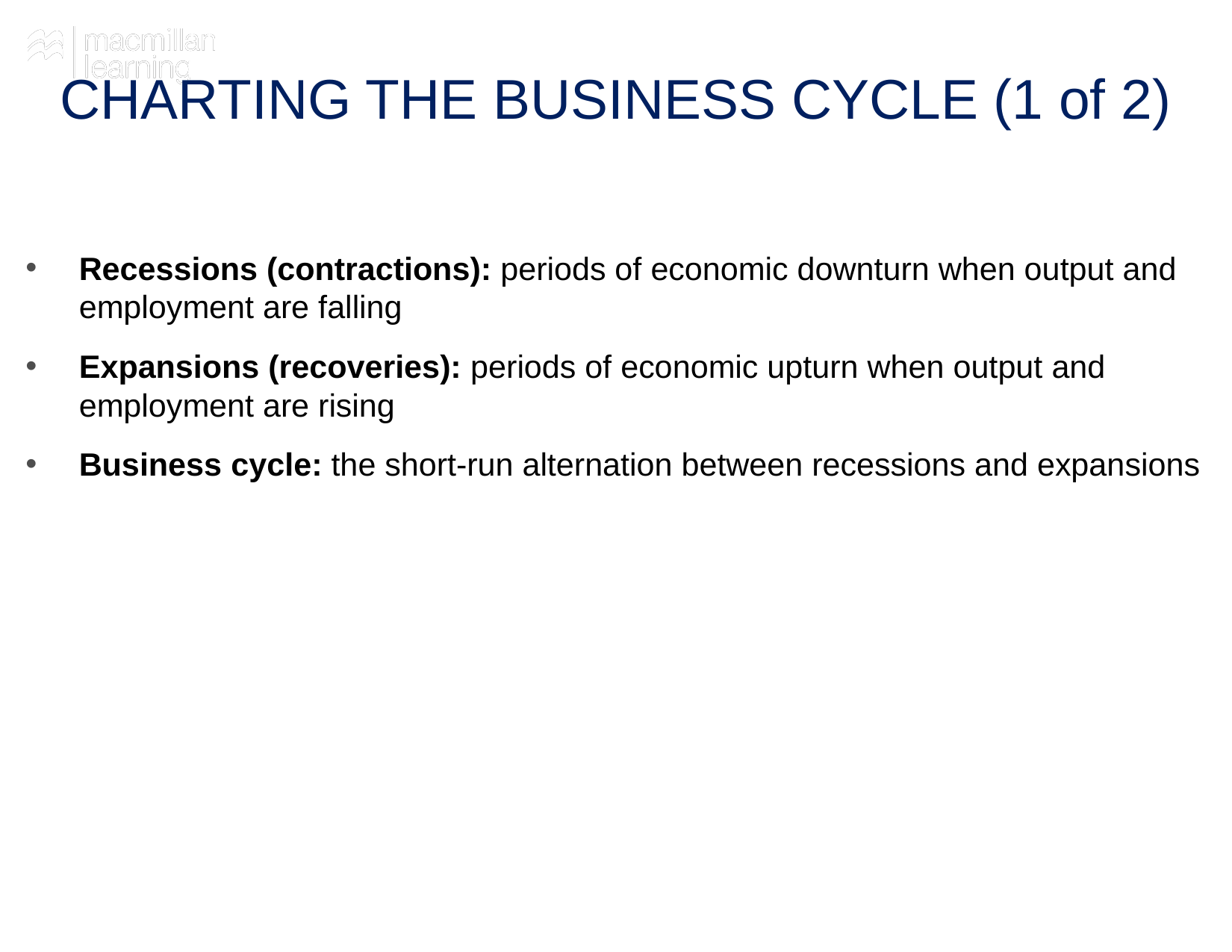

# CHARTING THE BUSINESS CYCLE (1 of 2)
Recessions (contractions): periods of economic downturn when output and employment are falling
Expansions (recoveries): periods of economic upturn when output and employment are rising
Business cycle: the short-run alternation between recessions and expansions